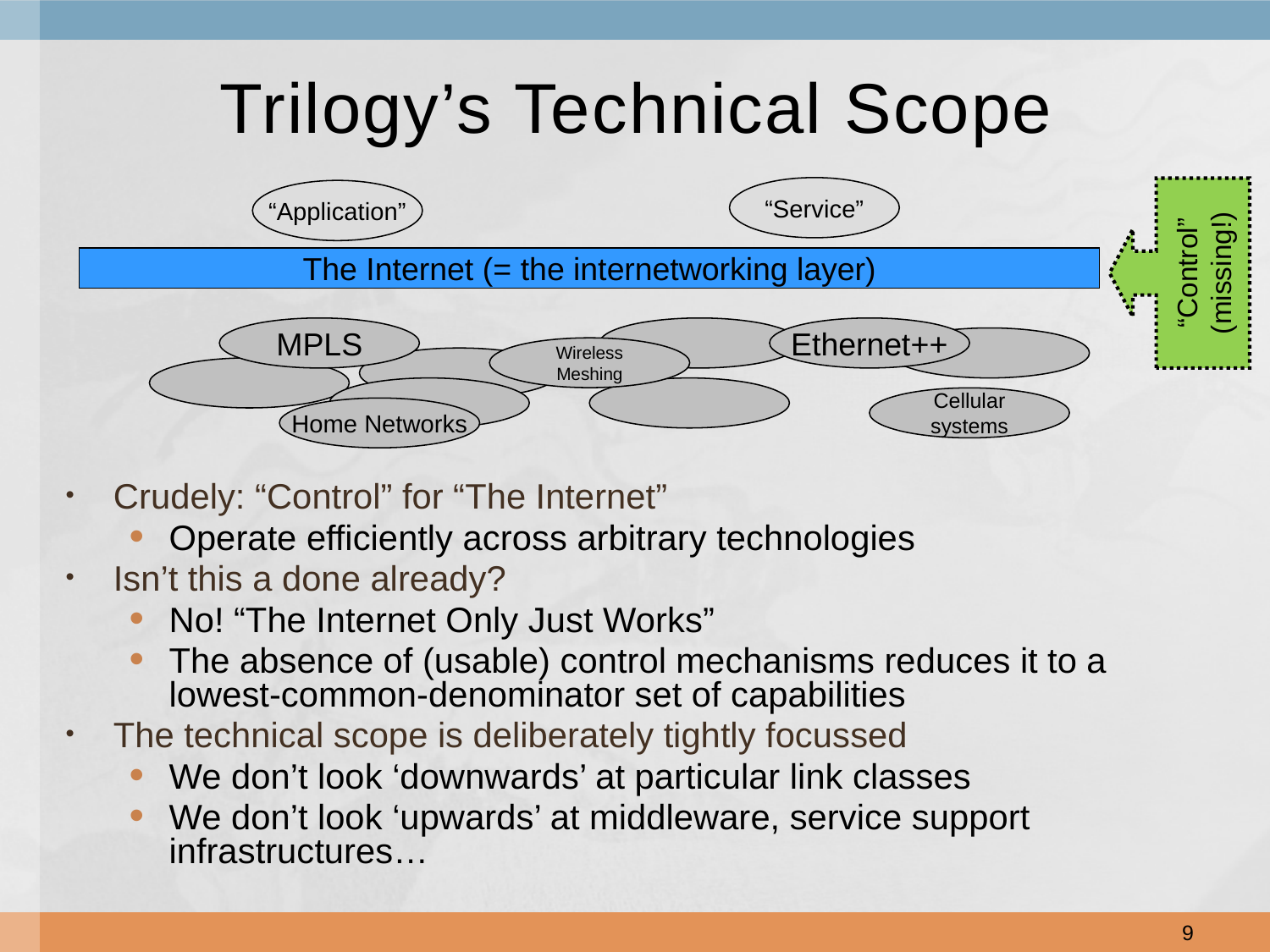

# Trilogy’s Technical Scope
“Service”
“Application”
“Control”
(missing!)
The Internet (= the internetworking layer)
MPLS

Ethernet++

Wireless
Meshing

Cellular
systems
Home Networks
Crudely: “Control” for “The Internet”
Operate efficiently across arbitrary technologies
Isn’t this a done already?
No! “The Internet Only Just Works”
The absence of (usable) control mechanisms reduces it to a lowest-common-denominator set of capabilities
The technical scope is deliberately tightly focussed
We don’t look ‘downwards’ at particular link classes
We don’t look ‘upwards’ at middleware, service support infrastructures…
9